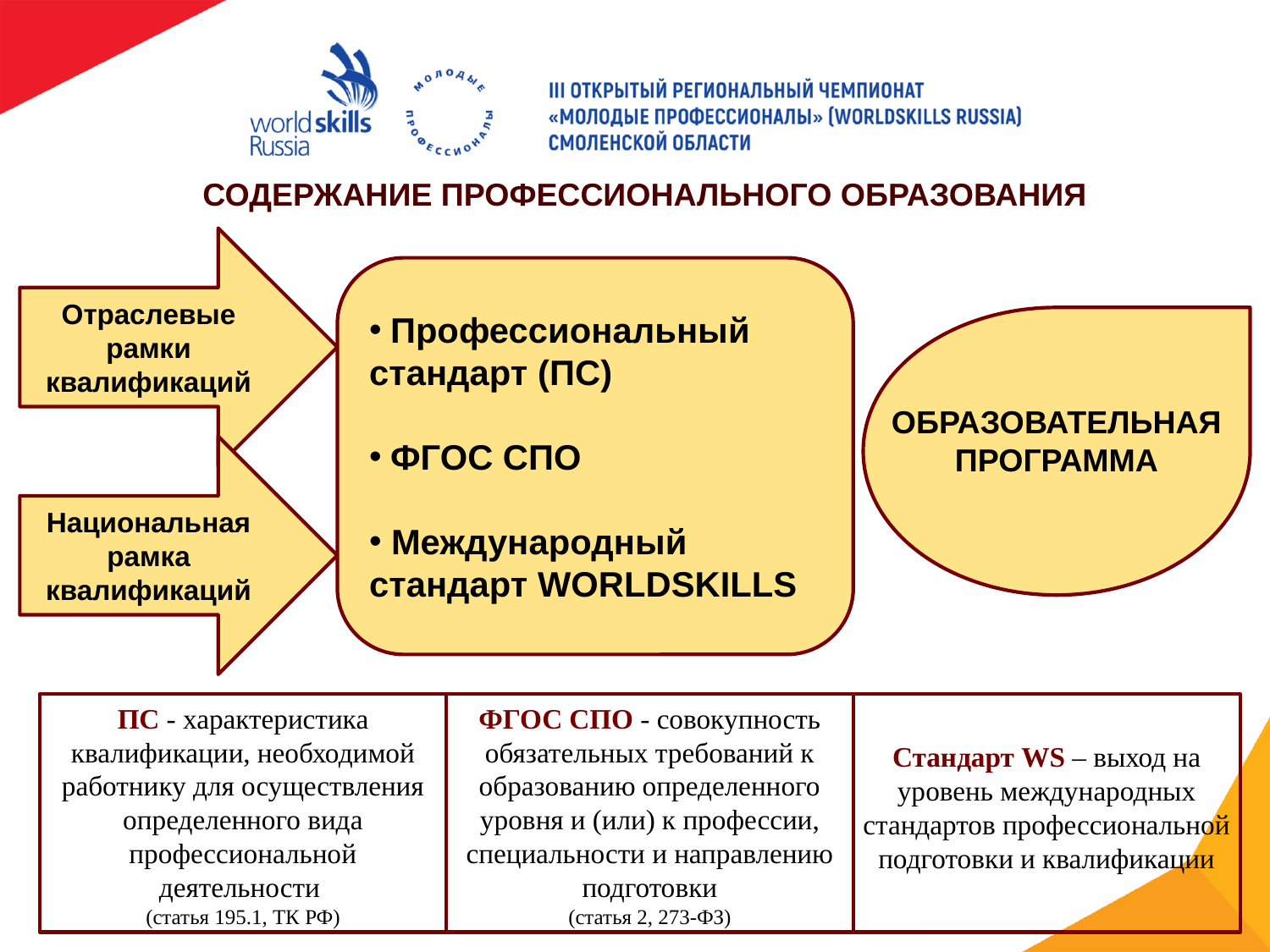

СОДЕРЖАНИЕ ПРОФЕССИОНАЛЬНОГО ОБРАЗОВАНИЯ
Отраслевые рамки квалификаций
 Профессиональный стандарт (ПС)

 ФГОС СПО

 Международный стандарт WORLDSKILLS

ОБРАЗОВАТЕЛЬНАЯ ПРОГРАММА
Национальная рамка квалификаций

ПС - характеристика квалификации, необходимой работнику для осуществления определенного вида профессиональной деятельности
(статья 195.1, ТК РФ)

ФГОС СПО - совокупность обязательных требований к образованию определенного уровня и (или) к профессии, специальности и направлению подготовки
(статья 2, 273-ФЗ)

Стандарт WS – выход на уровень международных стандартов профессиональной подготовки и квалификации